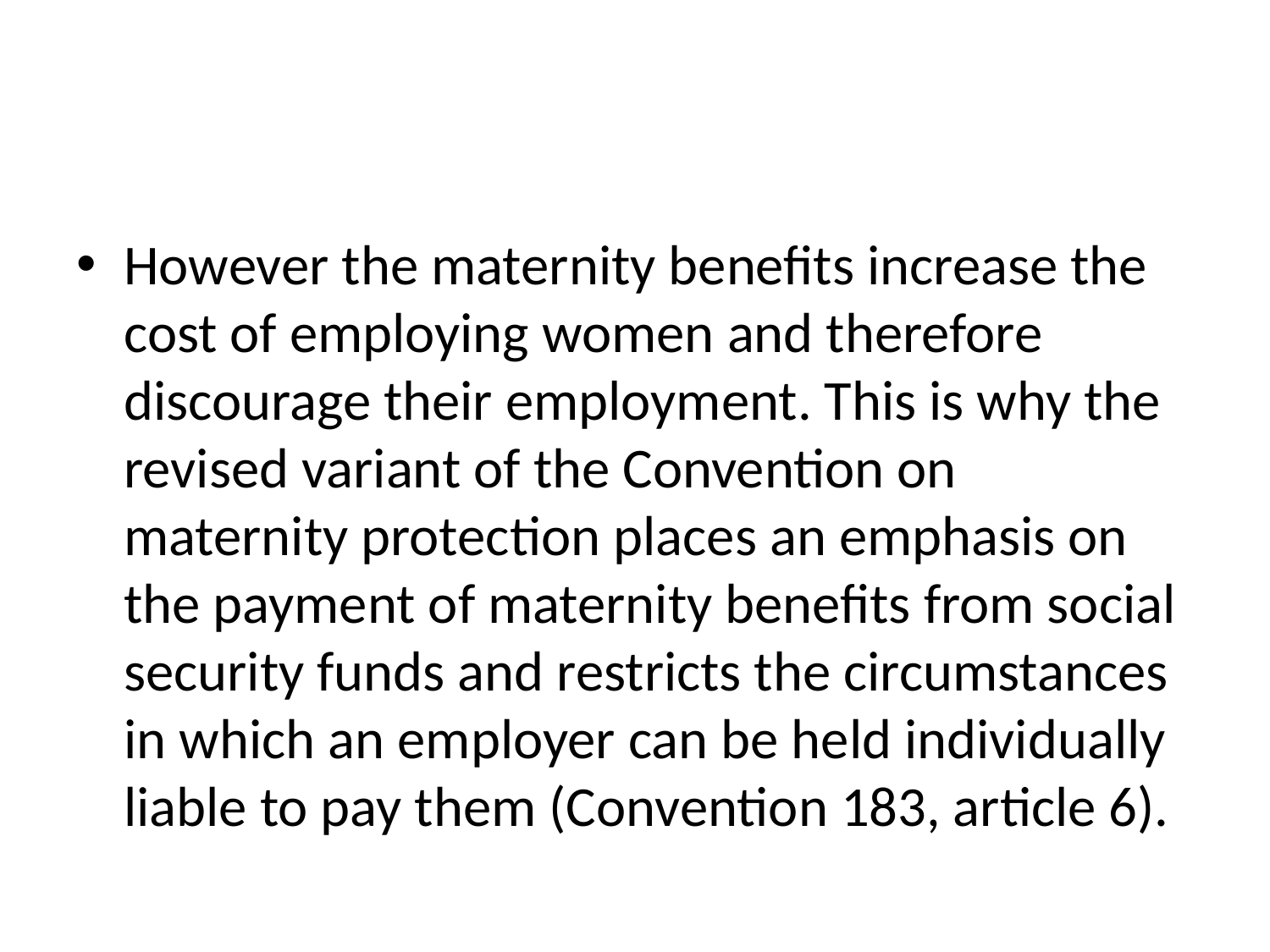

#
However the maternity benefits increase the cost of employing women and therefore discourage their employment. This is why the revised variant of the Convention on maternity protection places an emphasis on the payment of maternity benefits from social security funds and restricts the circumstances in which an employer can be held individually liable to pay them (Convention 183, article 6).